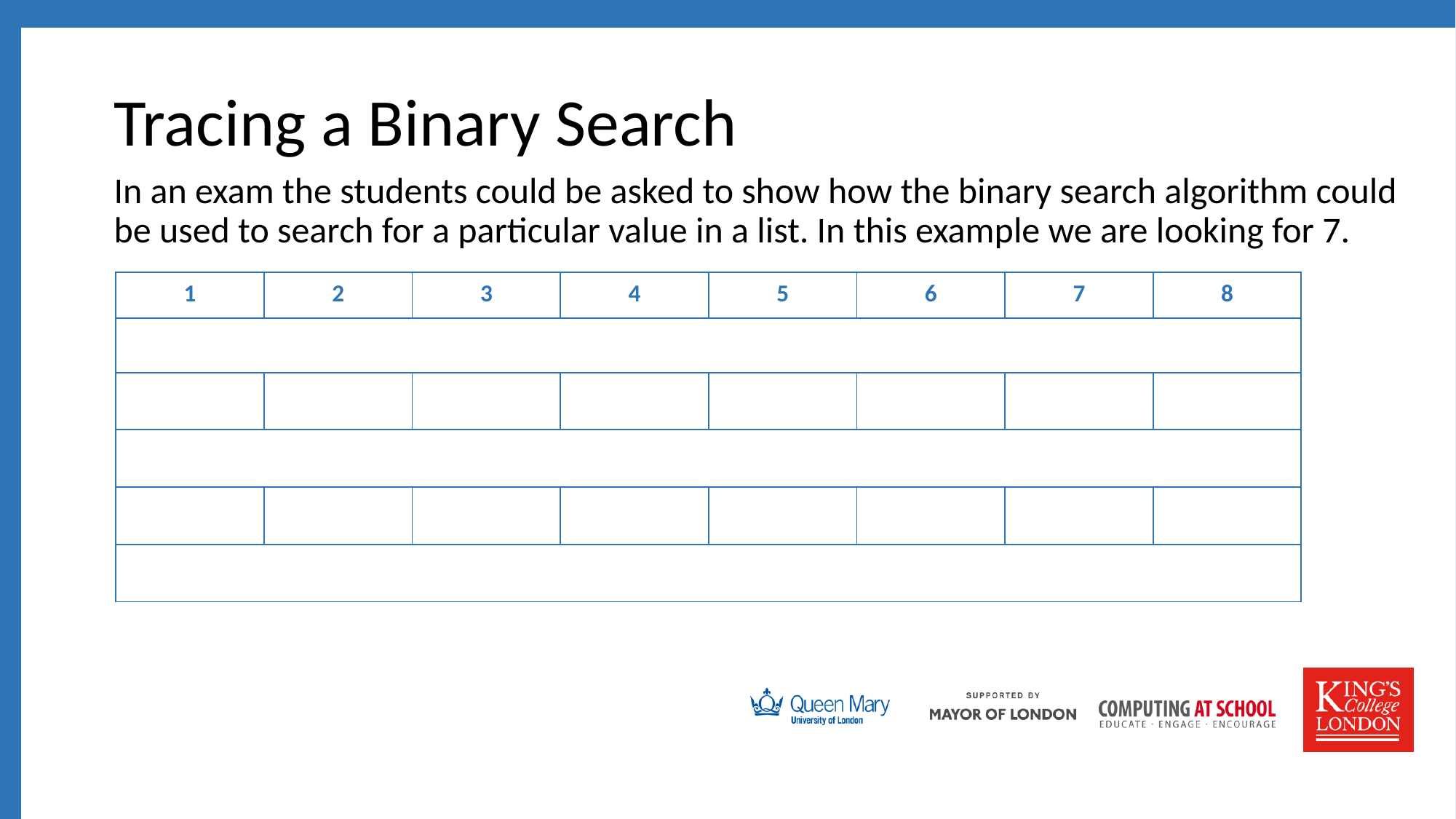

# Tracing a Binary Search
In an exam the students could be asked to show how the binary search algorithm could be used to search for a particular value in a list. In this example we are looking for 7.

| 1 | 2 | 3 | 4 | 5 | 6 | 7 | 8 |
| --- | --- | --- | --- | --- | --- | --- | --- |
|  |  |  | ↑ |  |  |  |  |
|  |  |  |  | 5 | 6 | 7 | 8 |
|  |  |  |  |  | ↑ |  |  |
|  |  |  |  |  |  | 7 | 8 |
|  |  |  |  |  |  | ↑ |  |